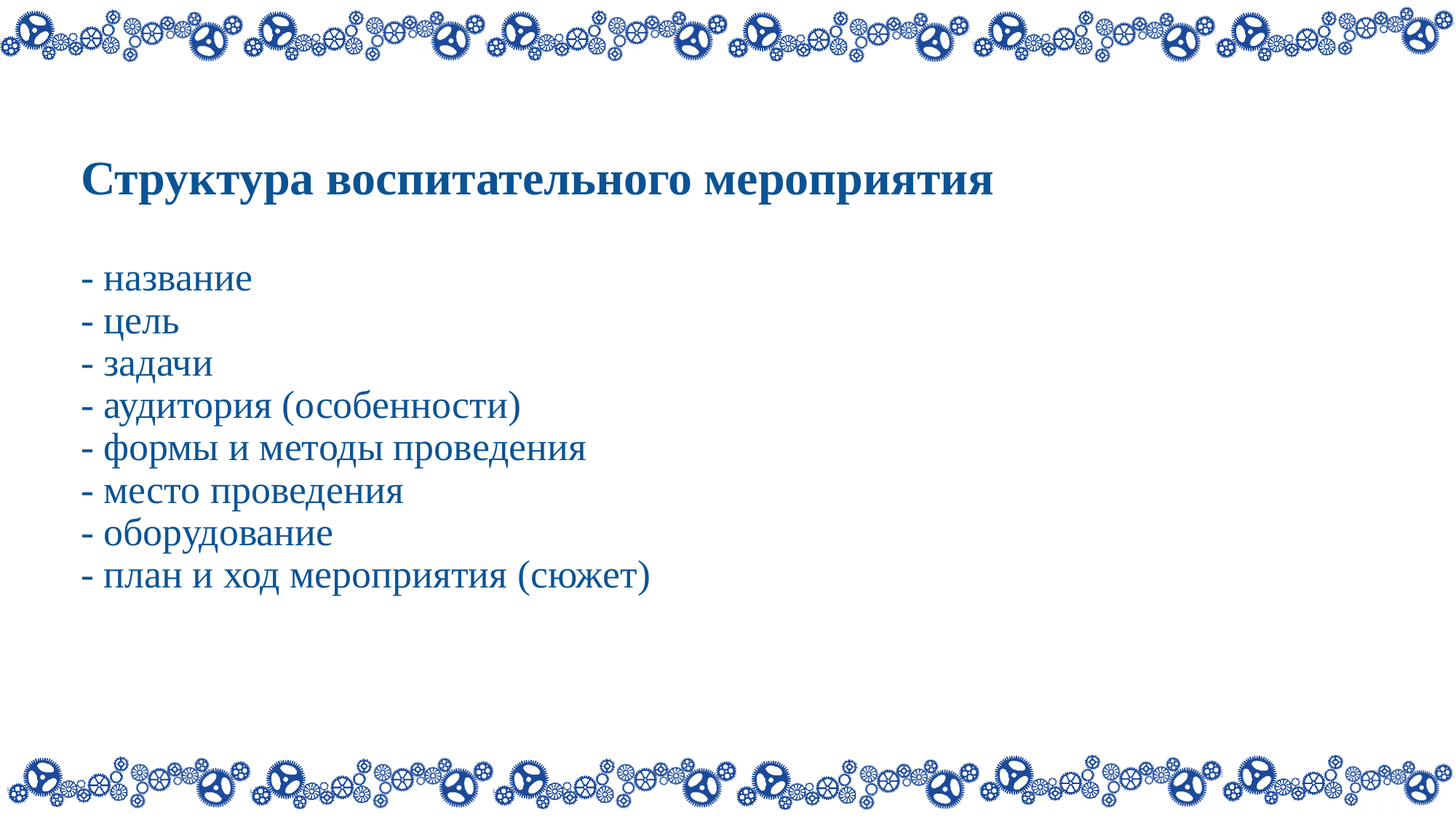

# Структура воспитательного мероприятия - название - цель - задачи - аудитория (особенности) - формы и методы проведения - место проведения - оборудование - план и ход мероприятия (сюжет)